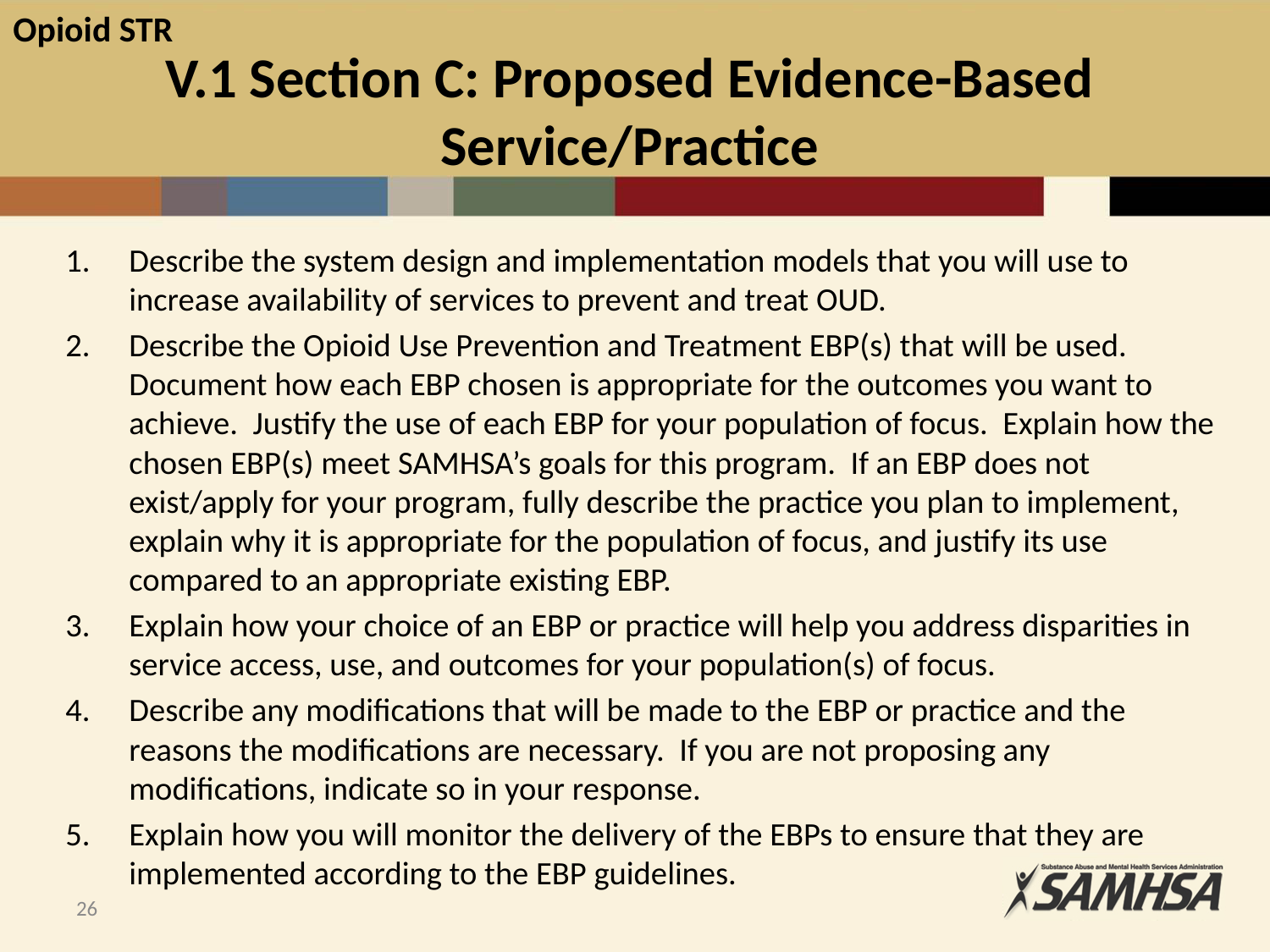

# V.1 Section C: Proposed Evidence-Based Service/Practice
Describe the system design and implementation models that you will use to increase availability of services to prevent and treat OUD.
Describe the Opioid Use Prevention and Treatment EBP(s) that will be used.  Document how each EBP chosen is appropriate for the outcomes you want to achieve.  Justify the use of each EBP for your population of focus.  Explain how the chosen EBP(s) meet SAMHSA’s goals for this program.  If an EBP does not exist/apply for your program, fully describe the practice you plan to implement, explain why it is appropriate for the population of focus, and justify its use compared to an appropriate existing EBP.
Explain how your choice of an EBP or practice will help you address disparities in service access, use, and outcomes for your population(s) of focus.
Describe any modifications that will be made to the EBP or practice and the reasons the modifications are necessary.  If you are not proposing any modifications, indicate so in your response.
Explain how you will monitor the delivery of the EBPs to ensure that they are implemented according to the EBP guidelines.
26